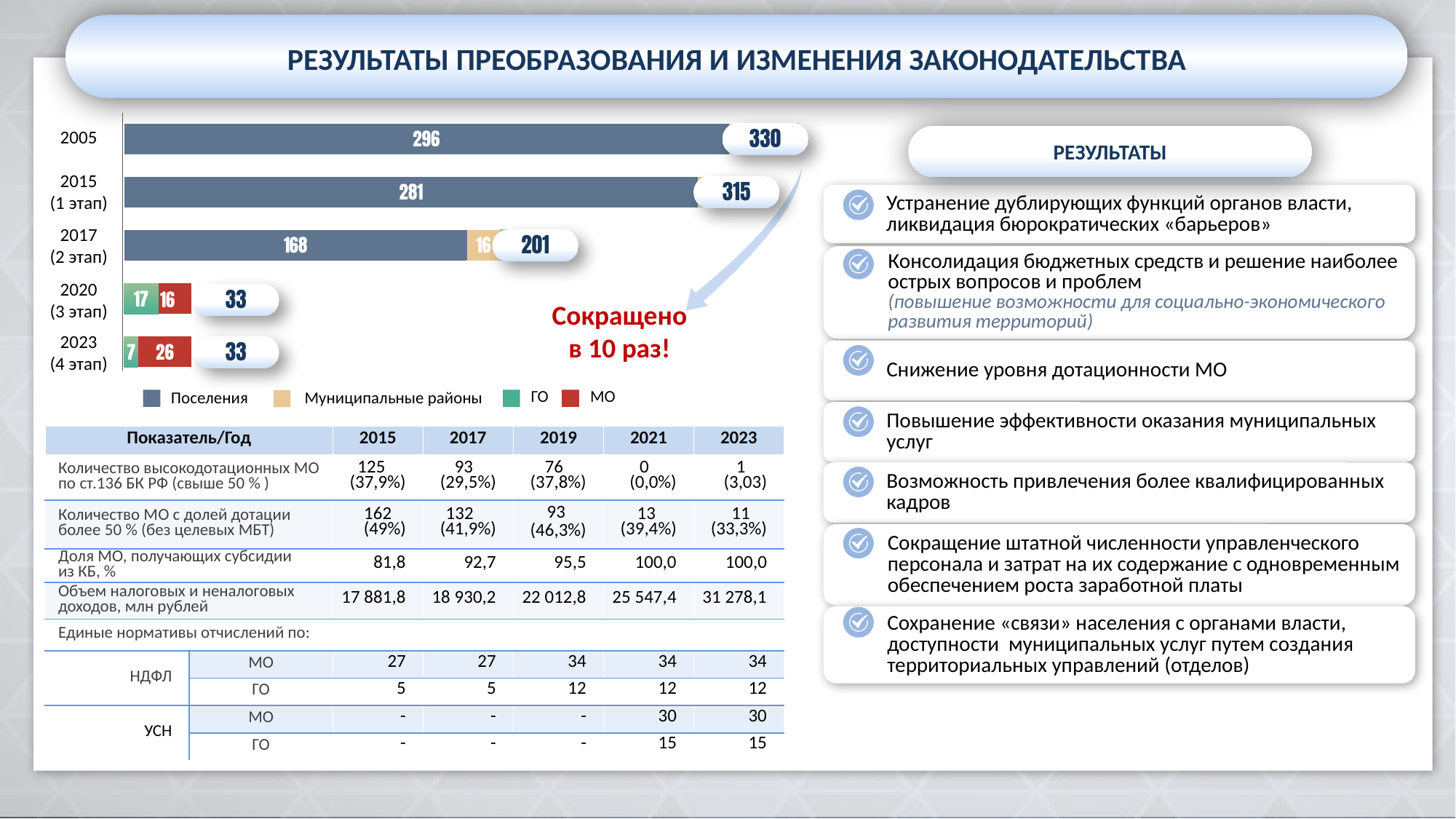

РЕЗУЛЬТАТЫ ПРЕОБРАЗОВАНИЯ И ИЗМЕНЕНИЯ ЗАКОНОДАТЕЛЬСТВА

### Chart

| Category | Поселения | Муниципальные районы | Городские округа | Муниципальные округа |
|---|---|---|---|---|
| 2023 (4 этап) | None | None | 7.0 | 26.0 |
| 2020
(3 этап) | None | None | 17.0 | 16.0 |
| 2017
(2 этап) | 168.0 | 16.0 | 17.0 | None |
| 2015
(1 этап) | 281.0 | 25.0 | 9.0 | None |
| 2005 | 296.0 | 26.0 | 8.0 | None |
2005
330

РЕЗУЛЬТАТЫ
2015
(1 этап)
315
Устранение дублирующих функций органов власти, ликвидация бюрократических «барьеров»

2017
(2 этап)
201
Консолидация бюджетных средств и решение наиболее острых вопросов и проблем
(повышение возможности для социально-экономического развития территорий)

2020
(3 этап)
33
Сокращено в 10 раз!
2023
(4 этап)
33
Снижение уровня дотационности МО

Поселения

МО

ГО

 Муниципальные районы

Повышение эффективности оказания муниципальных услуг

| Показатель/Год |  | 2015 | 2017 | 2019 | 2021 | 2023 |
| --- | --- | --- | --- | --- | --- | --- |
| Количество высокодотационных МО по ст.136 БК РФ (свыше 50 % ) |  | 125 (37,9%) | 93 (29,5%) | 76 (37,8%) | 0 (0,0%) | 1 (3,03) |
| Количество МО с долей дотации более 50 % (без целевых МБТ) |  | 162 (49%) | 132 (41,9%) | 93 (46,3%) | 13 (39,4%) | 11 (33,3%) |
| Доля МО, получающих субсидии из КБ, % |  | 81,8 | 92,7 | 95,5 | 100,0 | 100,0 |
| Объем налоговых и неналоговых доходов, млн рублей |  | 17 881,8 | 18 930,2 | 22 012,8 | 25 547,4 | 31 278,1 |
| Единые нормативы отчислений по: |  |  |  |  |  |  |
| НДФЛ | МО | 27 | 27 | 34 | 34 | 34 |
|  | ГО | 5 | 5 | 12 | 12 | 12 |
| УСН | МО | - | - | - | 30 | 30 |
|  | ГО | - | - | - | 15 | 15 |
Возможность привлечения более квалифицированных кадров

Сокращение штатной численности управленческого персонала и затрат на их содержание с одновременным обеспечением роста заработной платы

Сохранение «связи» населения с органами власти, доступности  муниципальных услуг путем создания  территориальных управлений (отделов)